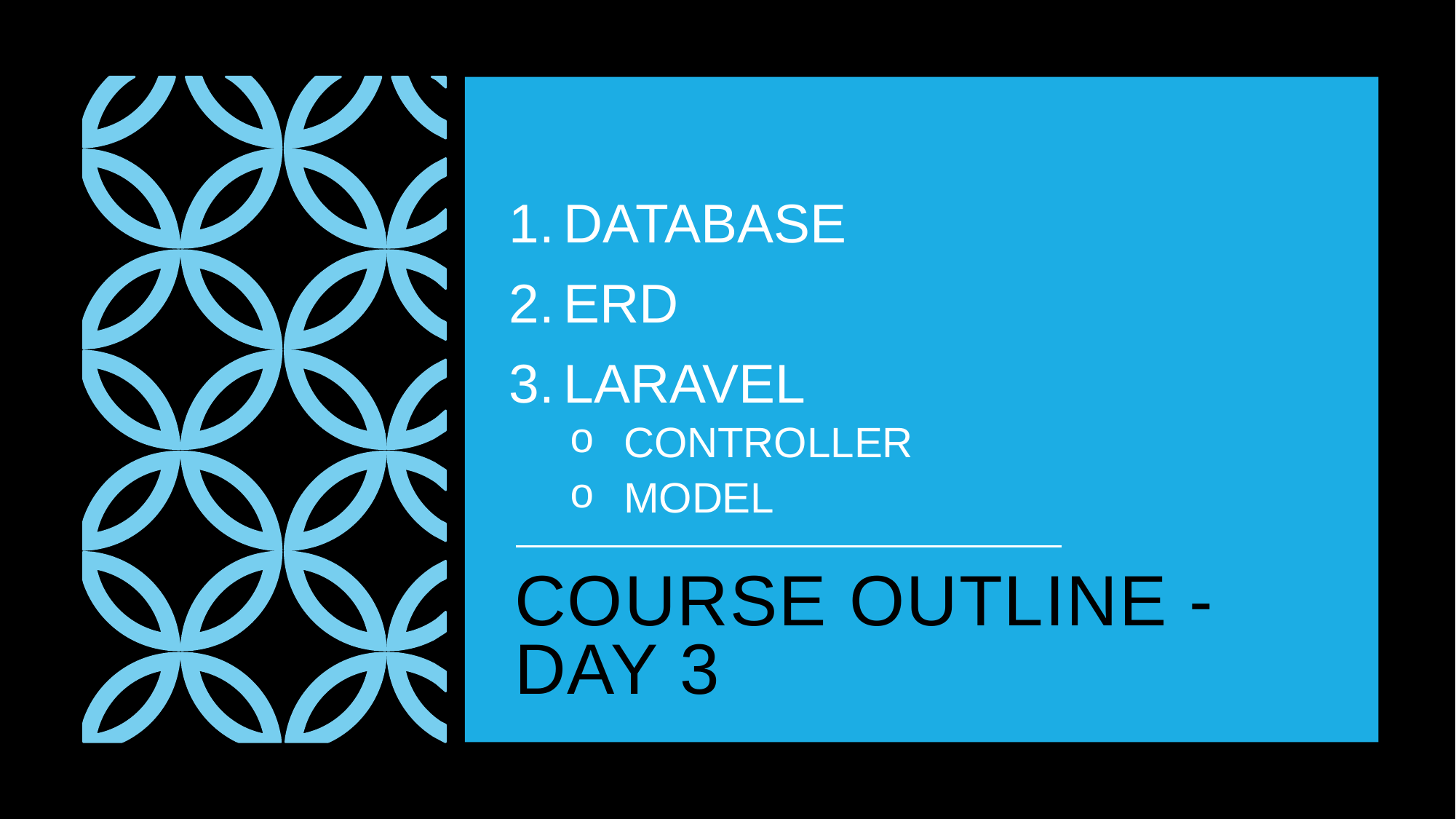

DATABASE
ERD
LARAVEL
CONTROLLER
MODEL

# COURSE OUTLINE - DAY 3